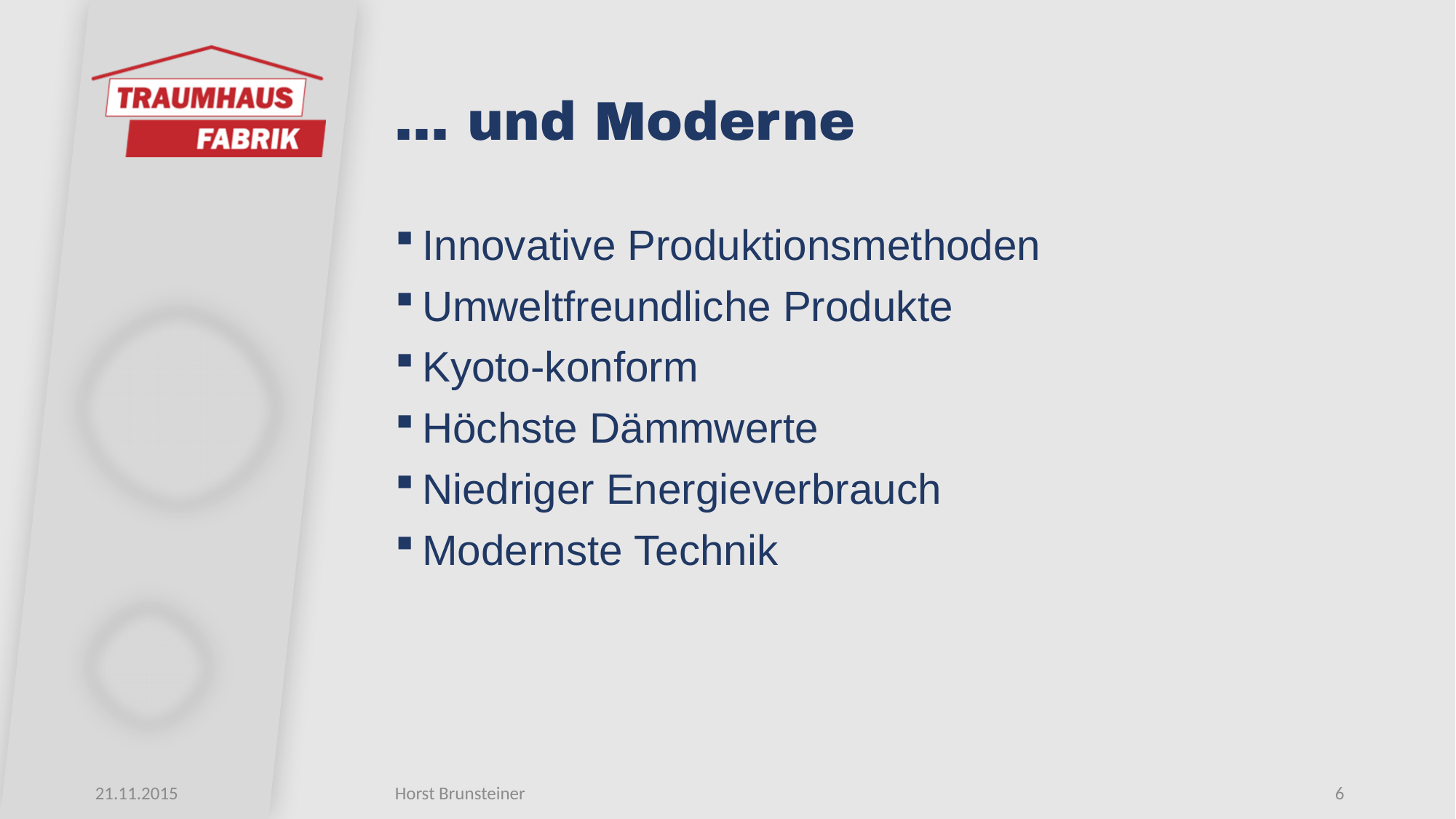

# … und Moderne
Innovative Produktionsmethoden
Umweltfreundliche Produkte
Kyoto-konform
Höchste Dämmwerte
Niedriger Energieverbrauch
Modernste Technik
21.11.2015
Horst Brunsteiner
6